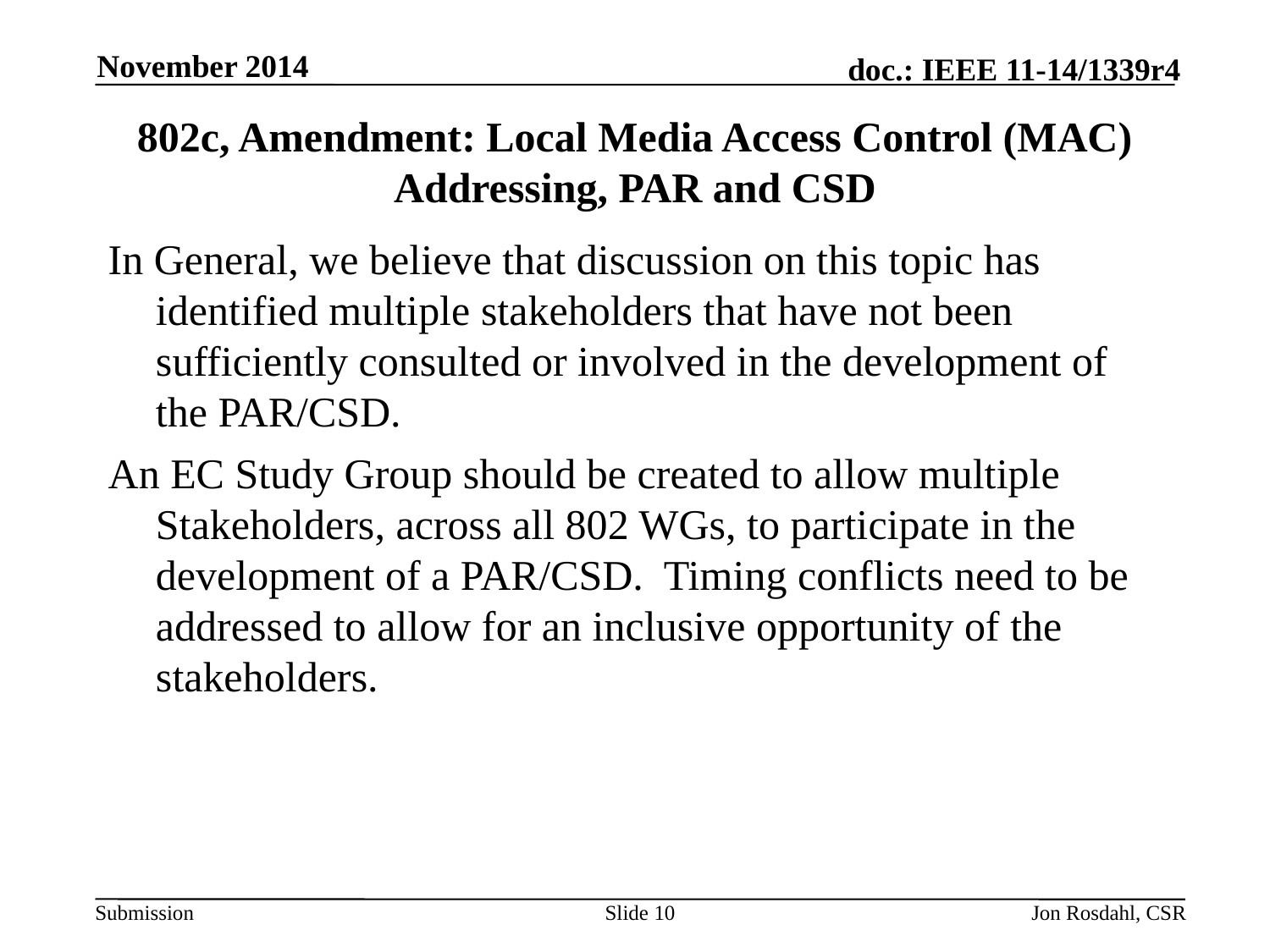

November 2014
# 802c, Amendment: Local Media Access Control (MAC) Addressing, PAR and CSD
In General, we believe that discussion on this topic has identified multiple stakeholders that have not been sufficiently consulted or involved in the development of the PAR/CSD.
An EC Study Group should be created to allow multiple Stakeholders, across all 802 WGs, to participate in the development of a PAR/CSD.  Timing conflicts need to be addressed to allow for an inclusive opportunity of the stakeholders.

Slide 10
Jon Rosdahl, CSR